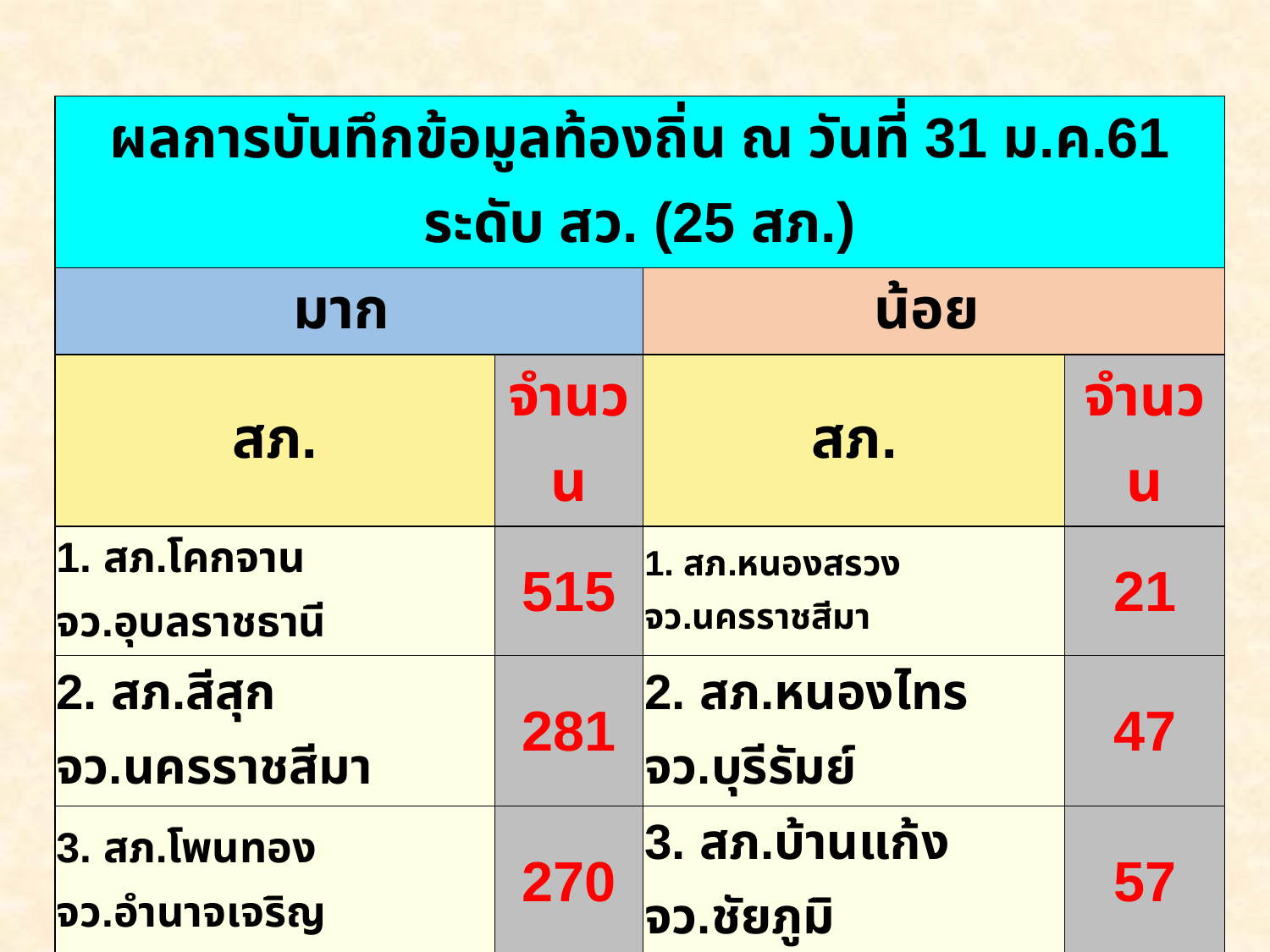

| ผลการบันทึกข้อมูลท้องถิ่น ณ วันที่ 31 ม.ค.61 ระดับ สว. (25 สภ.) |  |  |  |
| --- | --- | --- | --- |
| มาก |  | น้อย |  |
| สภ. | จำนวน | สภ. | จำนวน |
| 1. สภ.โคกจาน จว.อุบลราชธานี | 515 | 1. สภ.หนองสรวง จว.นครราชสีมา | 21 |
| 2. สภ.สีสุก จว.นครราชสีมา | 281 | 2. สภ.หนองไทร จว.บุรีรัมย์ | 47 |
| 3. สภ.โพนทอง จว.อำนาจเจริญ | 270 | 3. สภ.บ้านแก้ง จว.ชัยภูมิ | 57 |